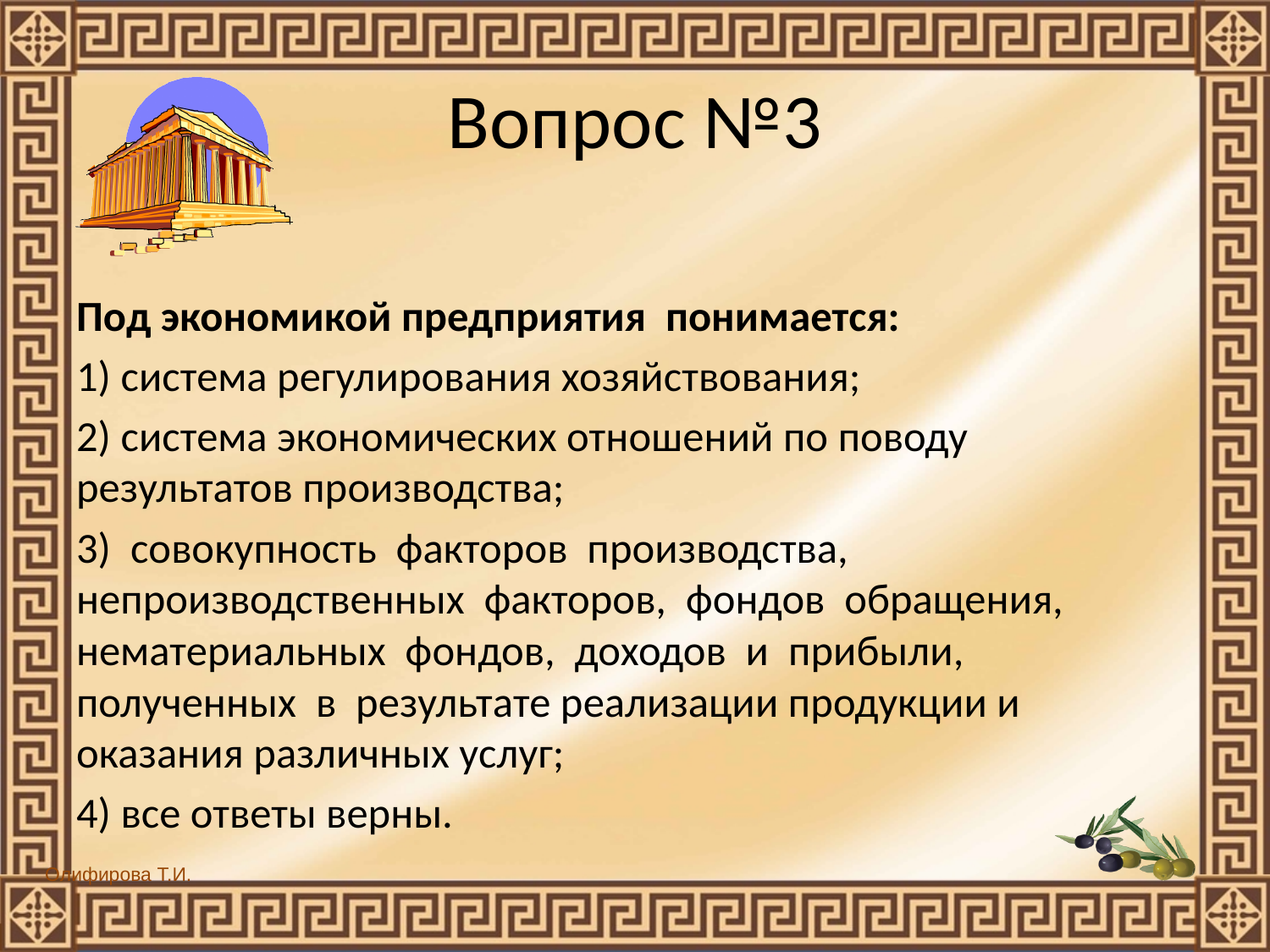

# Вопрос №3

Под экономикой предприятия  понимается:
1) система регулирования хозяйствования;
2) система экономических отношений по поводу результатов производства;
3)  совокупность  факторов  производства,  непроизводственных  факторов,  фондов  обращения,  нематериальных  фондов,  доходов  и  прибыли,  полученных  в  результате реализации продукции и оказания различных услуг;
4) все ответы верны.